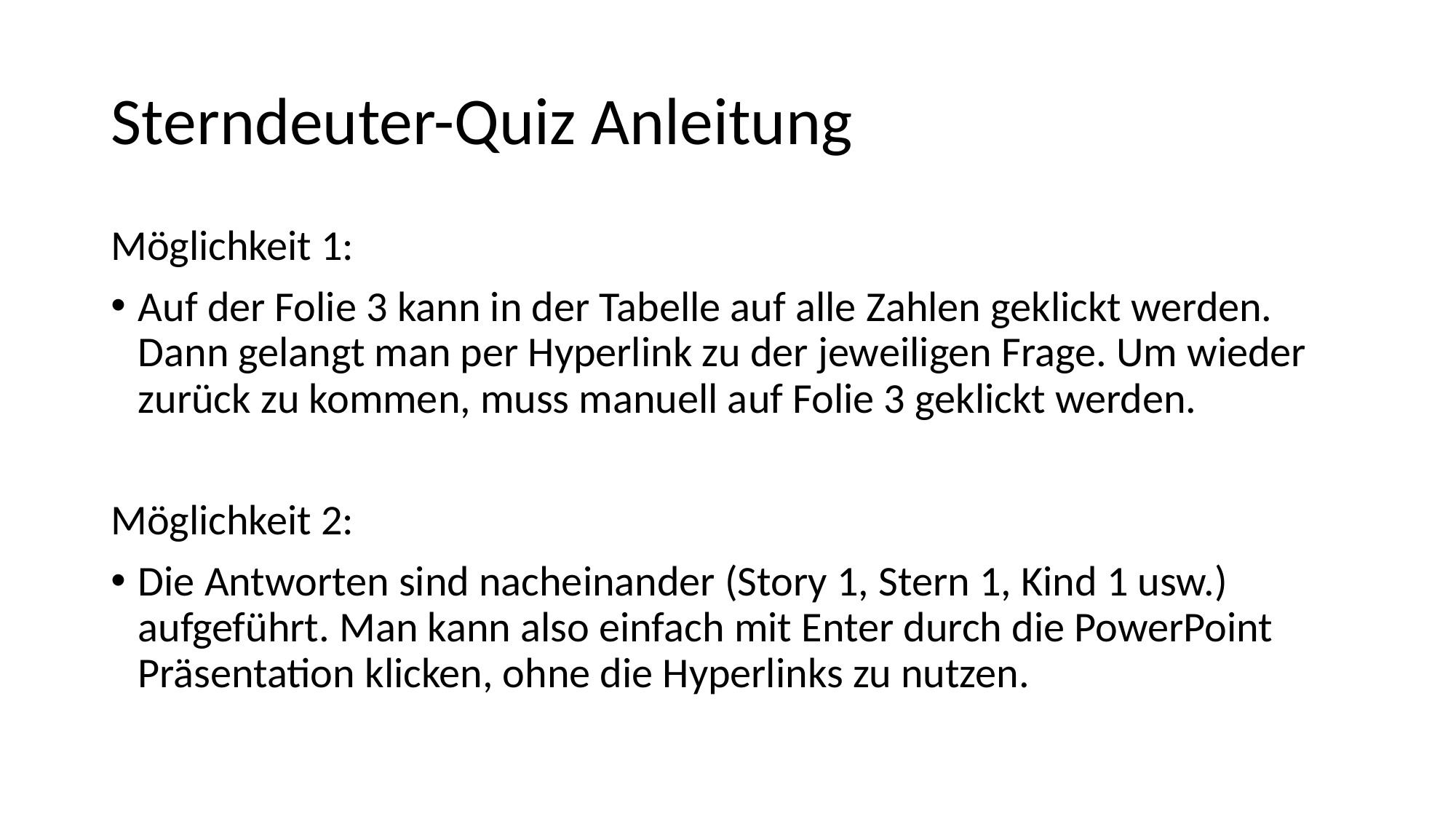

# Sterndeuter-Quiz Anleitung
Möglichkeit 1:
Auf der Folie 3 kann in der Tabelle auf alle Zahlen geklickt werden. Dann gelangt man per Hyperlink zu der jeweiligen Frage. Um wieder zurück zu kommen, muss manuell auf Folie 3 geklickt werden.

Möglichkeit 2:
Die Antworten sind nacheinander (Story 1, Stern 1, Kind 1 usw.) aufgeführt. Man kann also einfach mit Enter durch die PowerPoint Präsentation klicken, ohne die Hyperlinks zu nutzen.